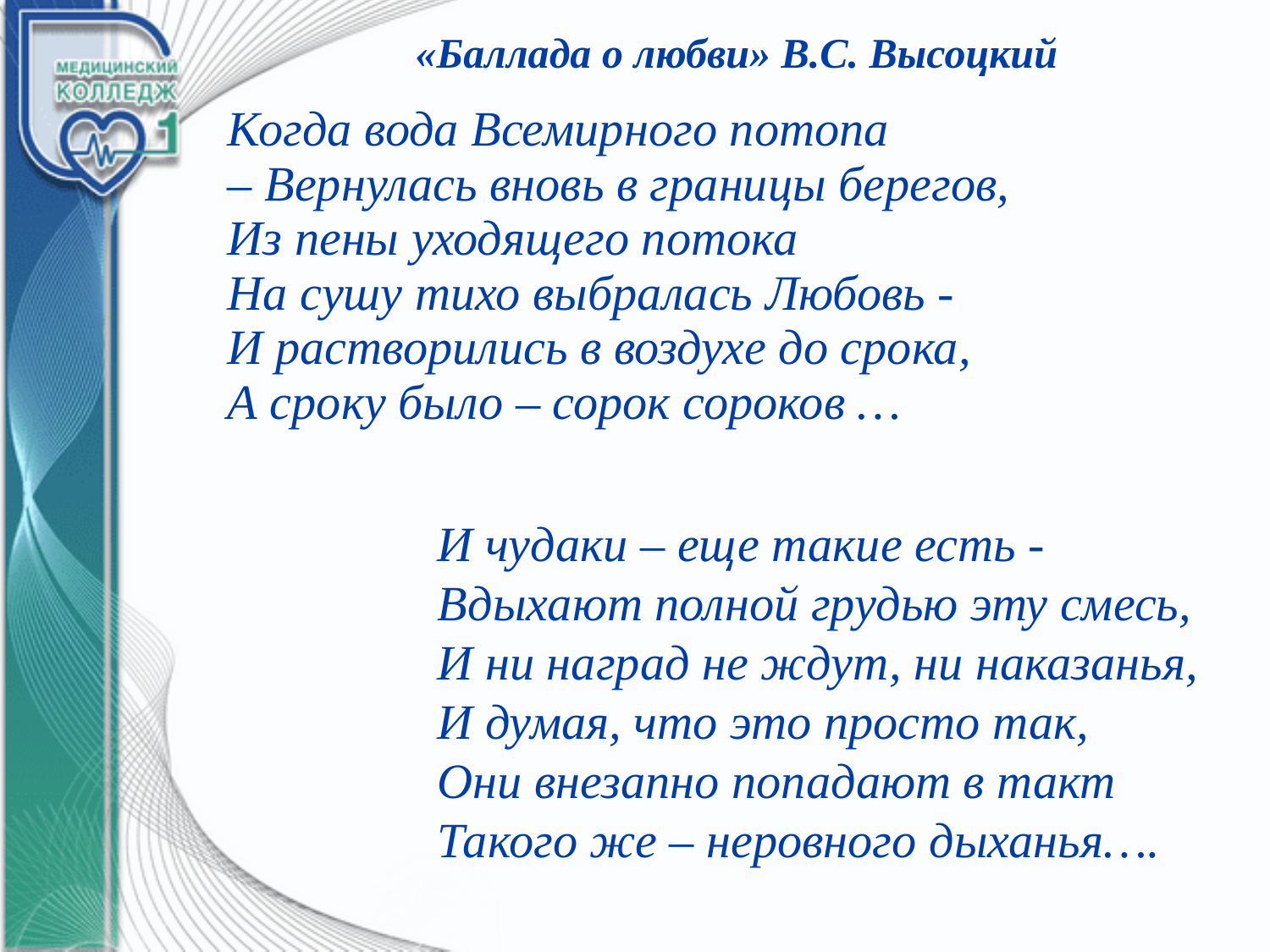

«Баллада о любви» В.С. Высоцкий
| Когда вода Всемирного потопа – Вернулась вновь в границы берегов, Из пены уходящего потока На сушу тихо выбралась Любовь - И растворились в воздухе до срока, А сроку было – сорок сороков … |
| --- |
И чудаки – еще такие есть -
Вдыхают полной грудью эту смесь,
И ни наград не ждут, ни наказанья,
И думая, что это просто так,
Они внезапно попадают в такт
Такого же – неровного дыханья….